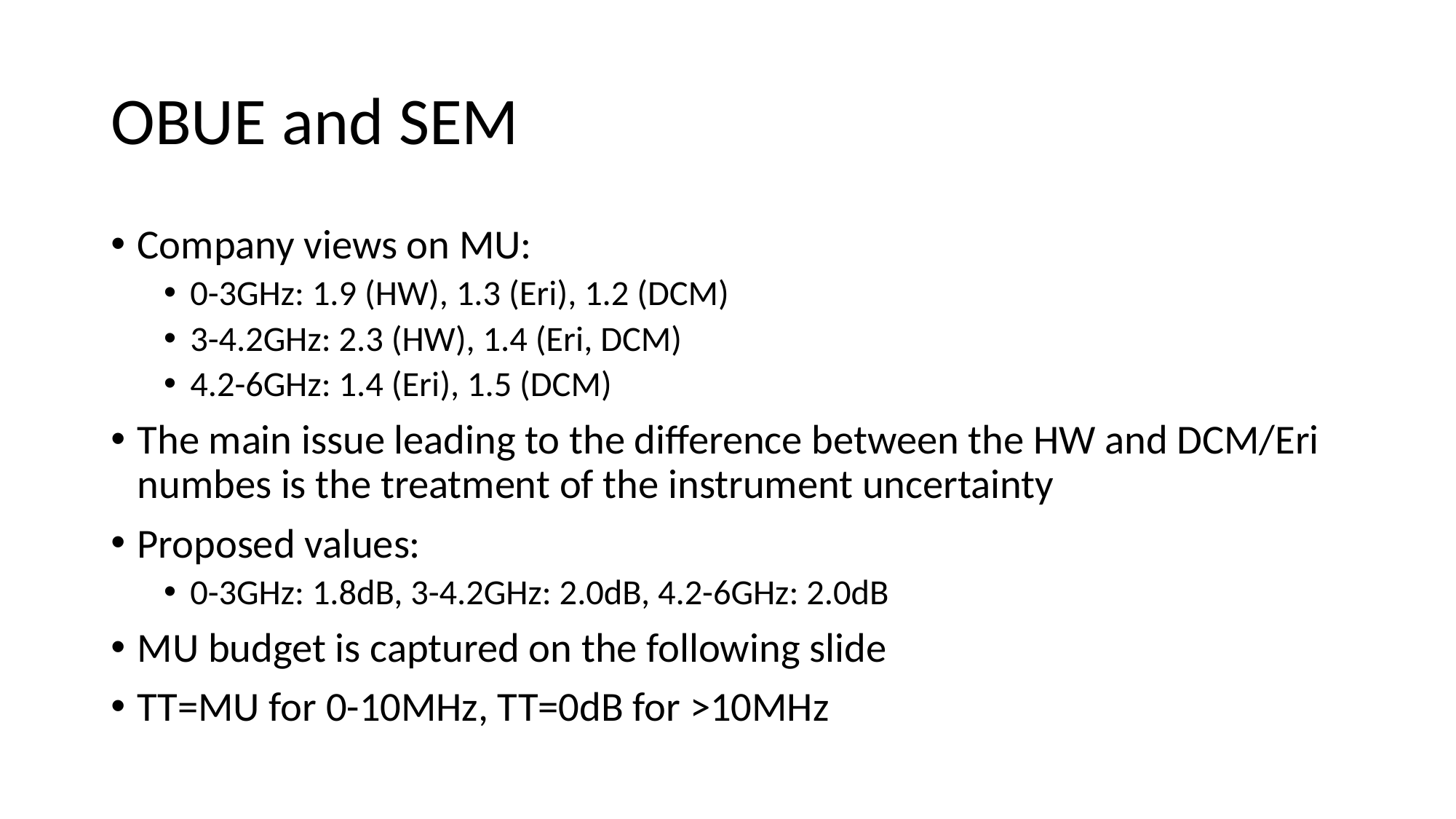

# OBUE and SEM
Company views on MU:
0-3GHz: 1.9 (HW), 1.3 (Eri), 1.2 (DCM)
3-4.2GHz: 2.3 (HW), 1.4 (Eri, DCM)
4.2-6GHz: 1.4 (Eri), 1.5 (DCM)
The main issue leading to the difference between the HW and DCM/Eri numbes is the treatment of the instrument uncertainty
Proposed values:
0-3GHz: 1.8dB, 3-4.2GHz: 2.0dB, 4.2-6GHz: 2.0dB
MU budget is captured on the following slide
TT=MU for 0-10MHz, TT=0dB for >10MHz